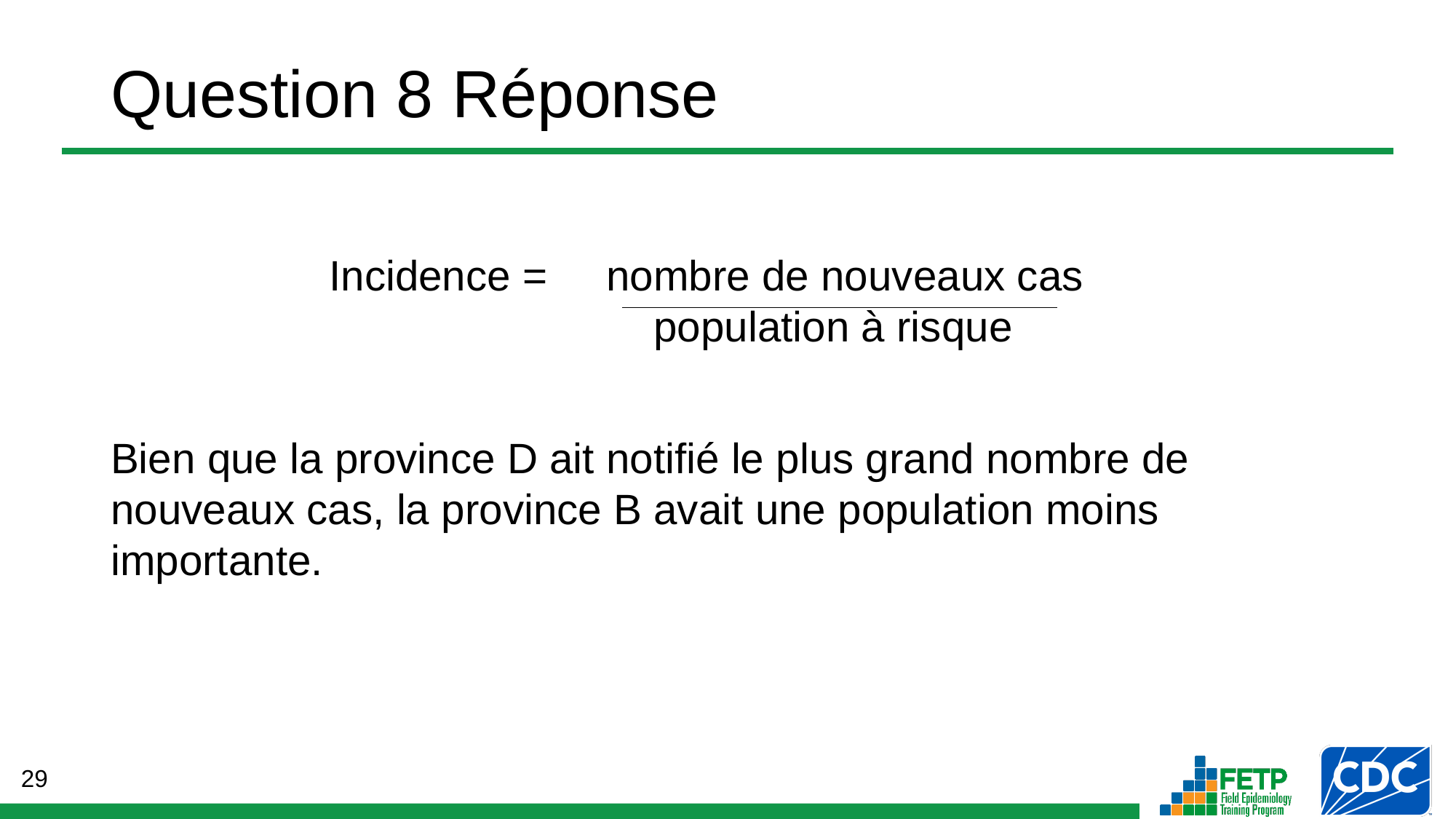

# Question 8 Réponse
		Incidence =     nombre de nouveaux cas
				         population à risque

Bien que la province D ait notifié le plus grand nombre de nouveaux cas, la province B avait une population moins importante.